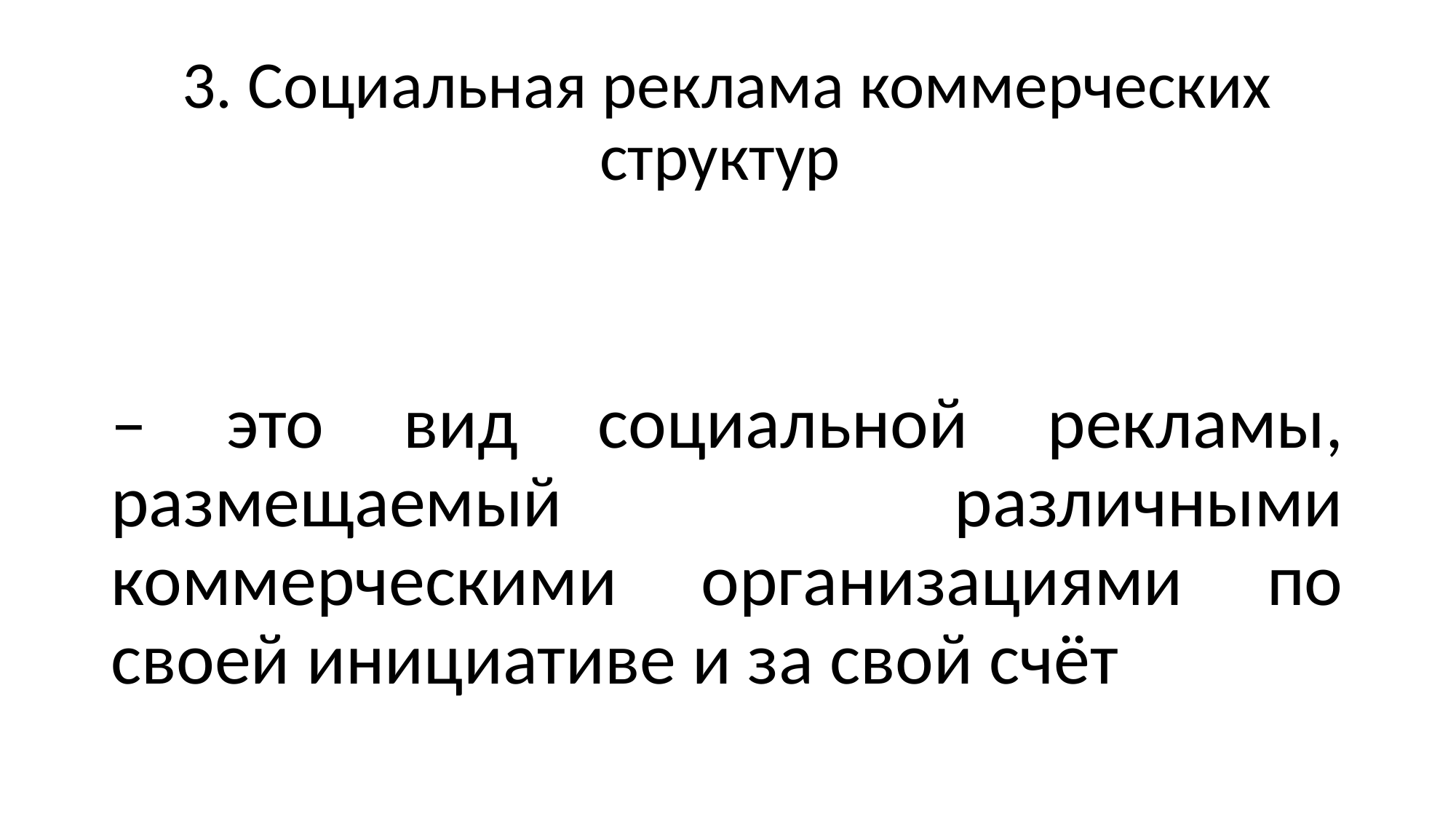

# 3. Социальная реклама коммерческих структур
– это вид социальной рекламы, размещаемый различными коммерческими организациями пo своей инициативе и за свой счёт